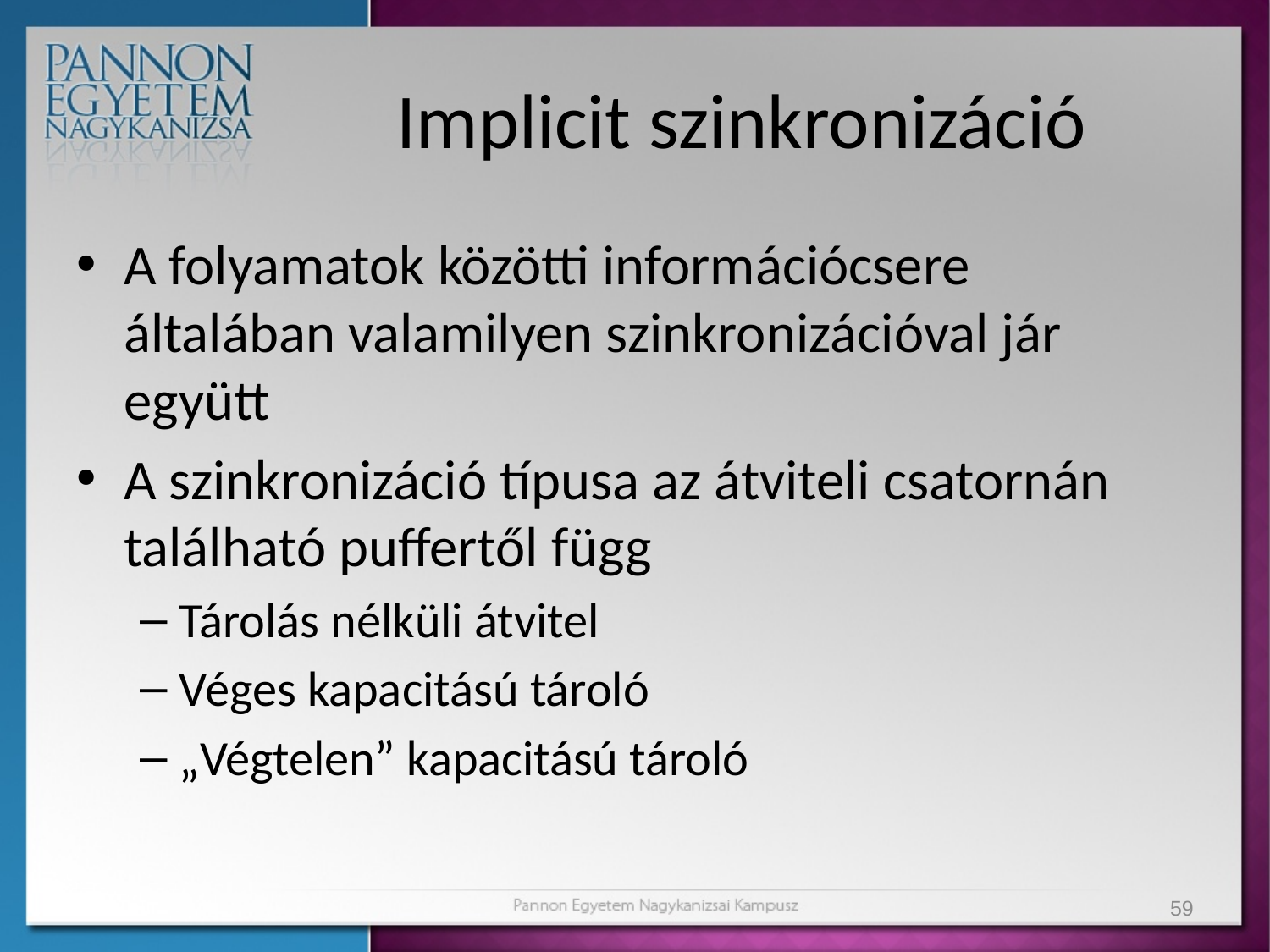

# Implicit szinkronizáció
A folyamatok közötti információcsere általában valamilyen szinkronizációval jár együtt
A szinkronizáció típusa az átviteli csatornán található puffertől függ
Tárolás nélküli átvitel
Véges kapacitású tároló
„Végtelen” kapacitású tároló
59